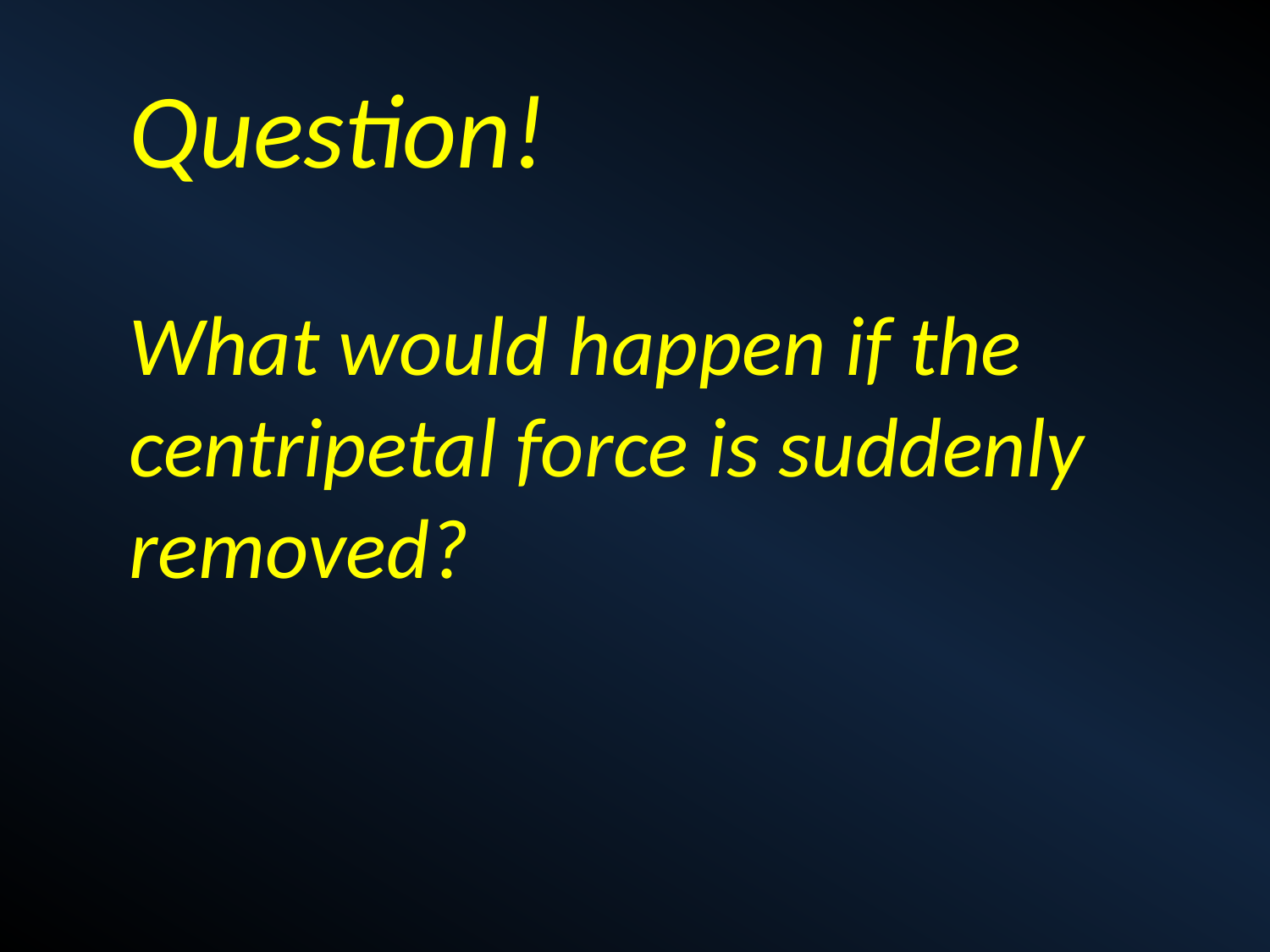

Question!

What would happen if the centripetal force is suddenly removed?